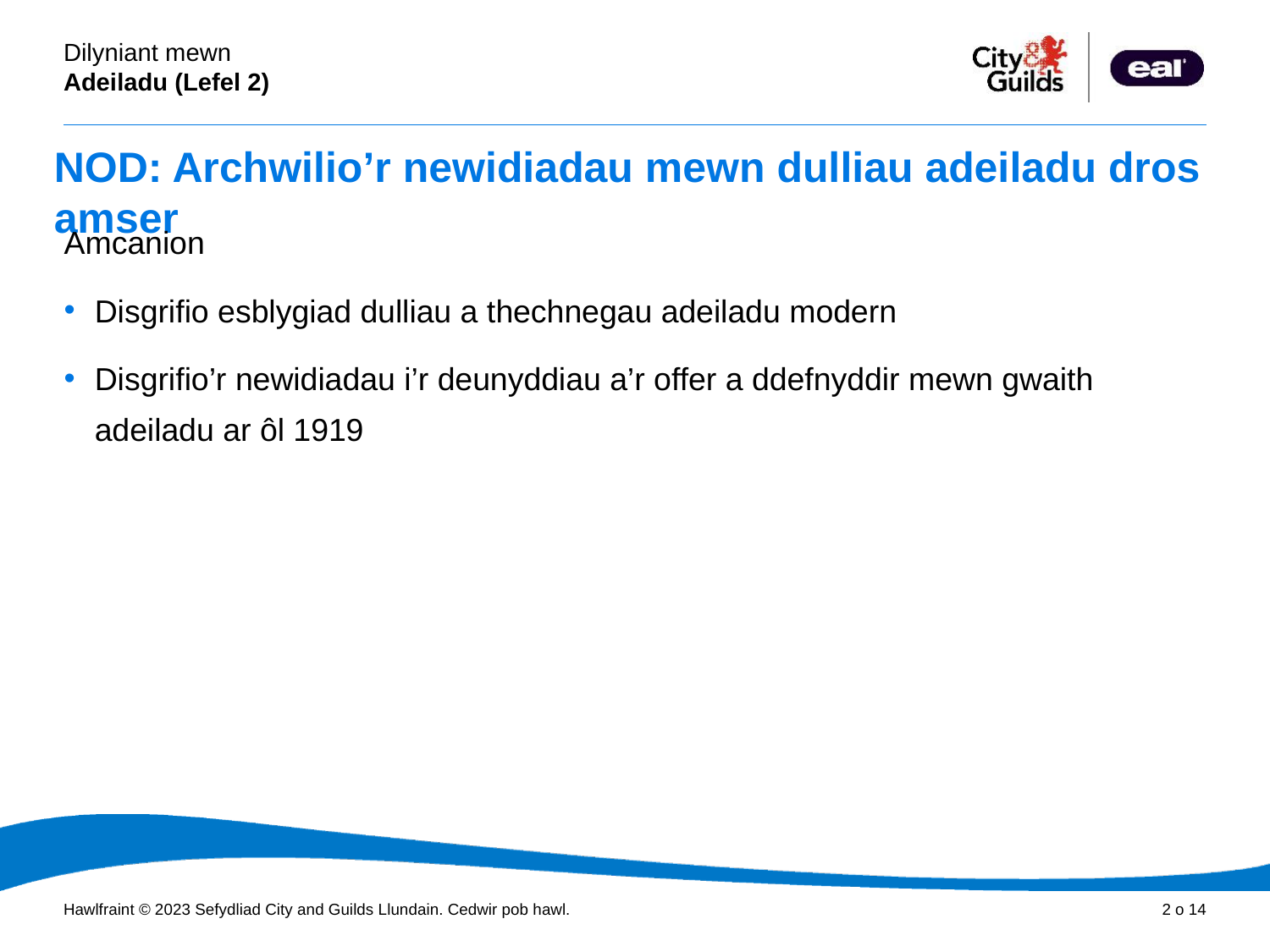

# NOD: Archwilio’r newidiadau mewn dulliau adeiladu dros amser
Amcanion
Disgrifio esblygiad dulliau a thechnegau adeiladu modern
Disgrifio’r newidiadau i’r deunyddiau a’r offer a ddefnyddir mewn gwaith adeiladu ar ôl 1919